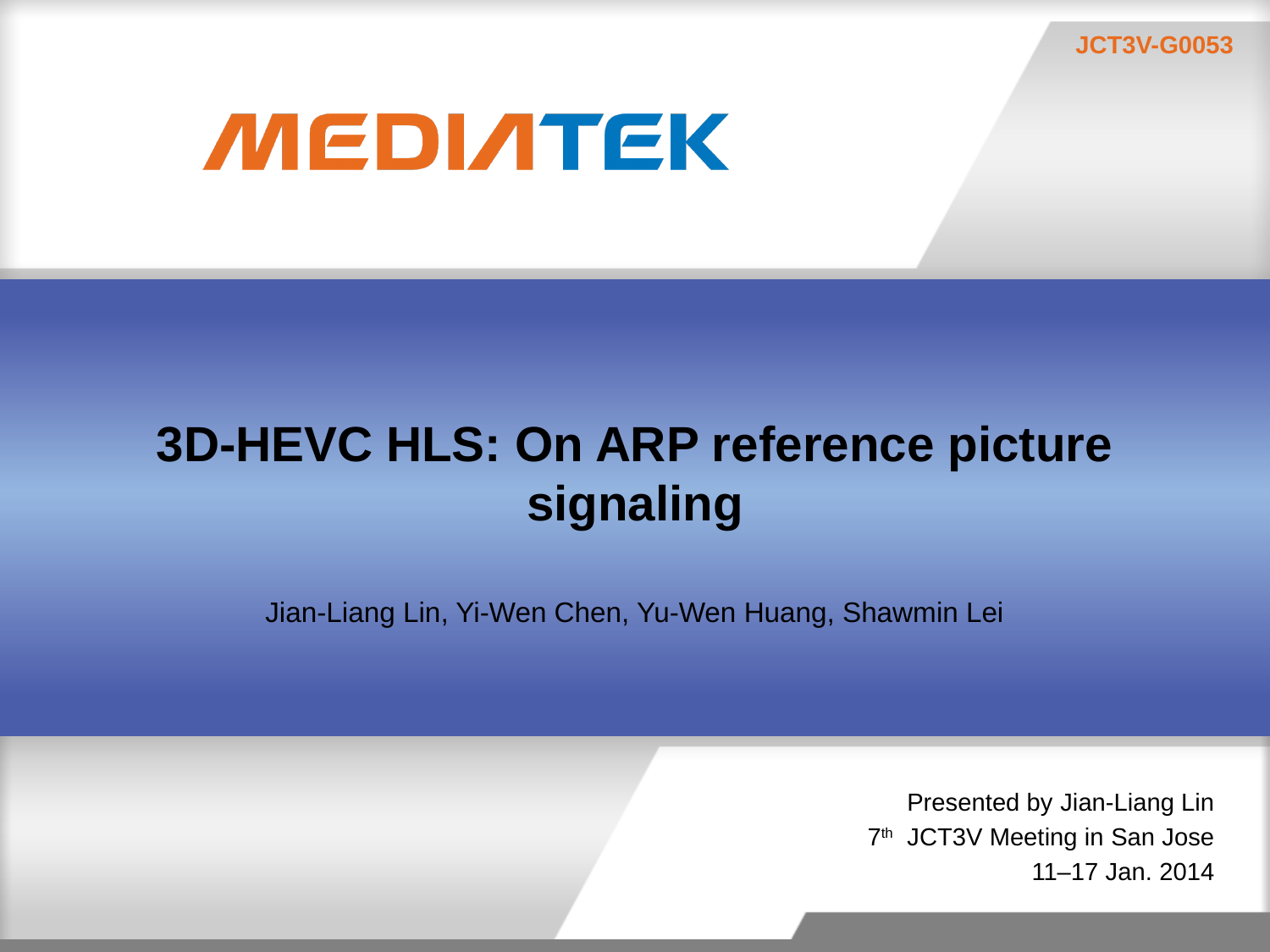

# 3D-HEVC HLS: On ARP reference picture signaling
Jian-Liang Lin, Yi-Wen Chen, Yu-Wen Huang, Shawmin Lei
Presented by Jian-Liang Lin
7th  JCT3V Meeting in San Jose
11–17 Jan. 2014